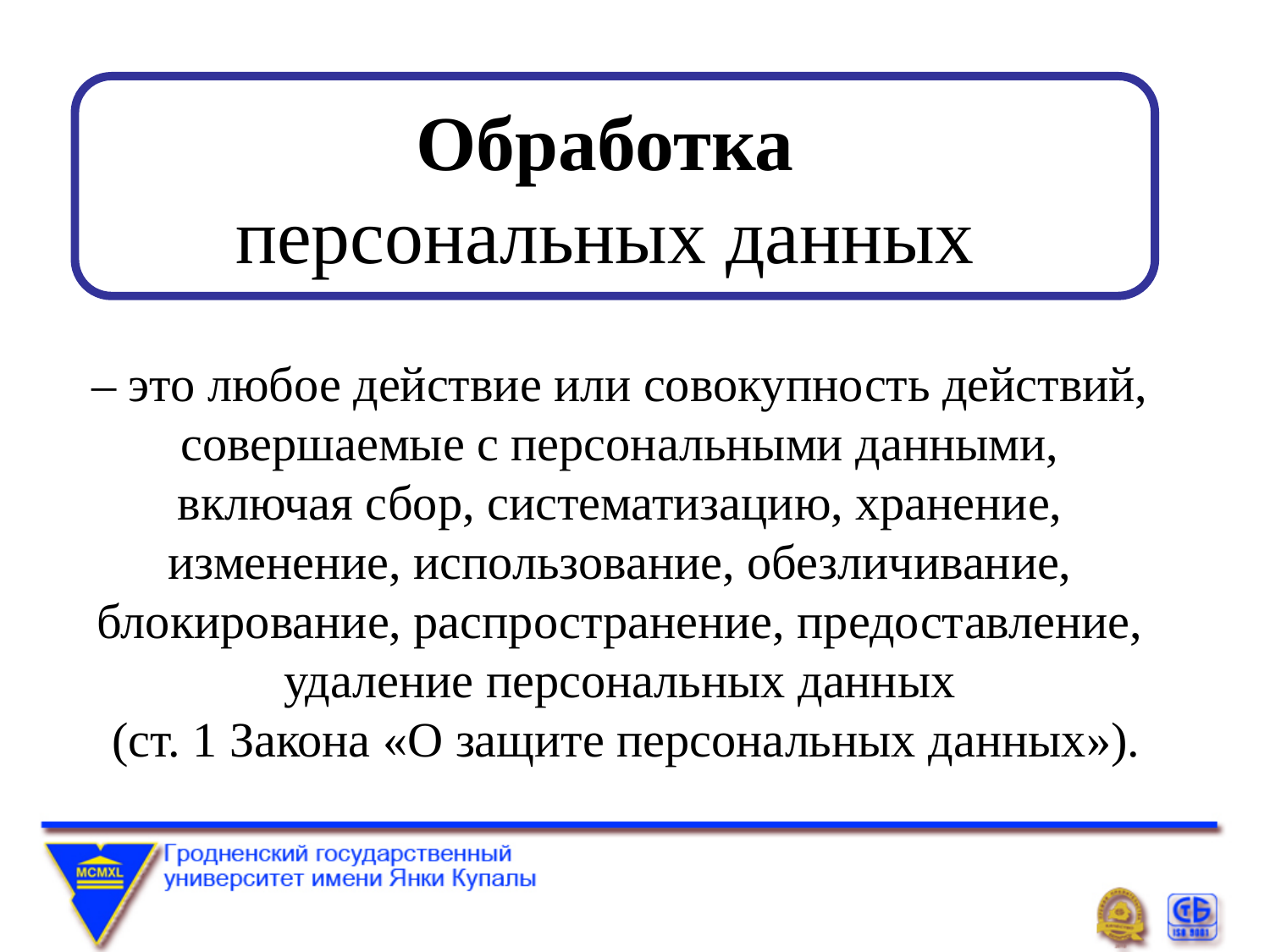

#
Обработка
персональных данных
– это любое действие или совокупность действий, совершаемые с персональными данными, включая сбор, систематизацию, хранение, изменение, использование, обезличивание, блокирование, распространение, предоставление, удаление персональных данных
 (ст. 1 Закона «О защите персональных данных»).